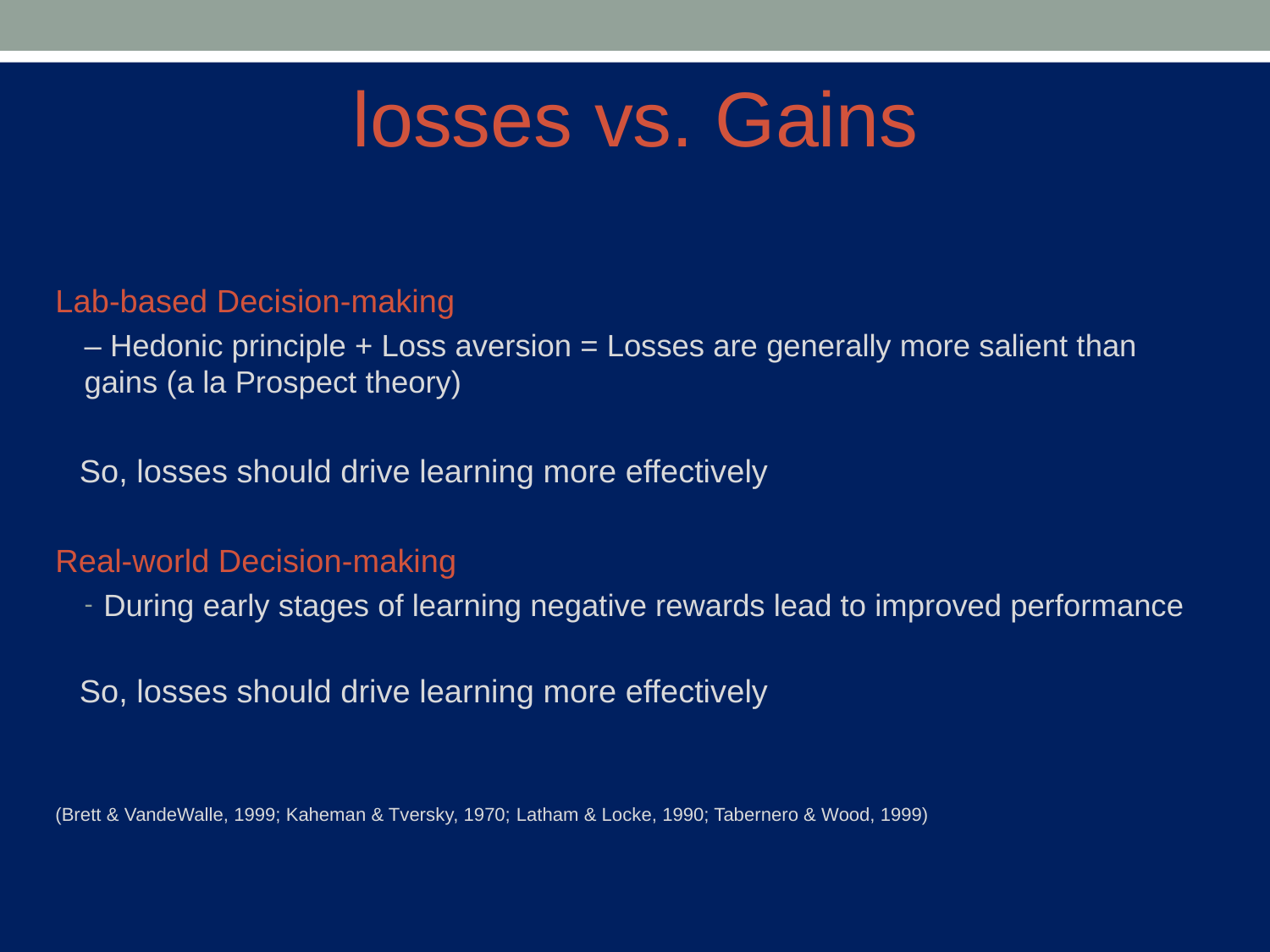

losses vs. Gains

Lab-based Decision-making
– Hedonic principle + Loss aversion = Losses are generally more salient than gains (a la Prospect theory)

	So, losses should drive learning more effectively

Real-world Decision-making
During early stages of learning negative rewards lead to improved performance

	So, losses should drive learning more effectively

(Brett & VandeWalle, 1999; Kaheman & Tversky, 1970; Latham & Locke, 1990; Tabernero & Wood, 1999)